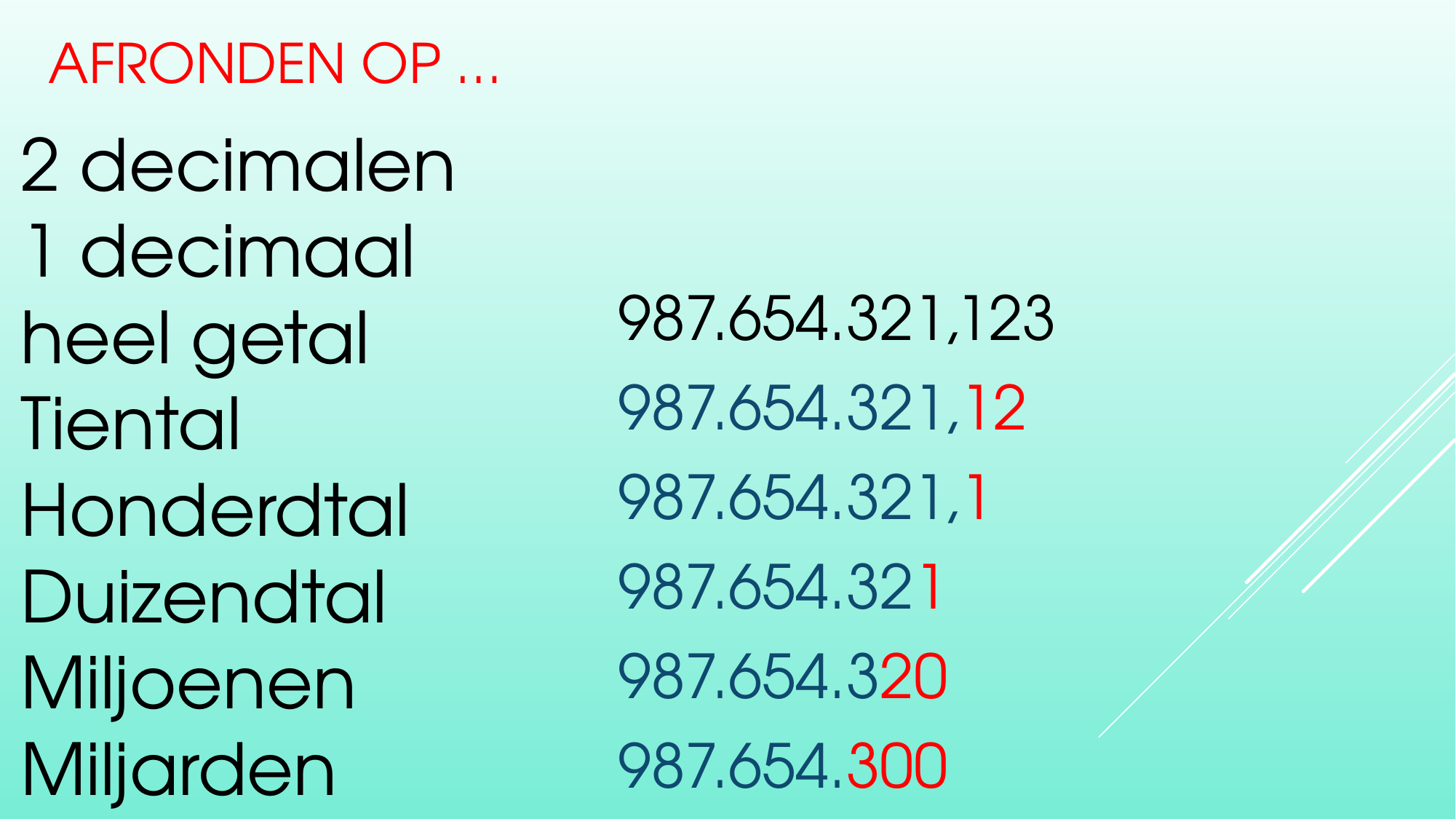

# Afronden op …

2 decimalen
1 decimaal
heel getal
Tiental
Honderdtal
Duizendtal
Miljoenen
Miljarden

		987.654.321,123
		987.654.321,12
		987.654.321,1
		987.654.321
		987.654.320
		987.654.300
		987.654.000
		988.000.000
	1.000.000.000